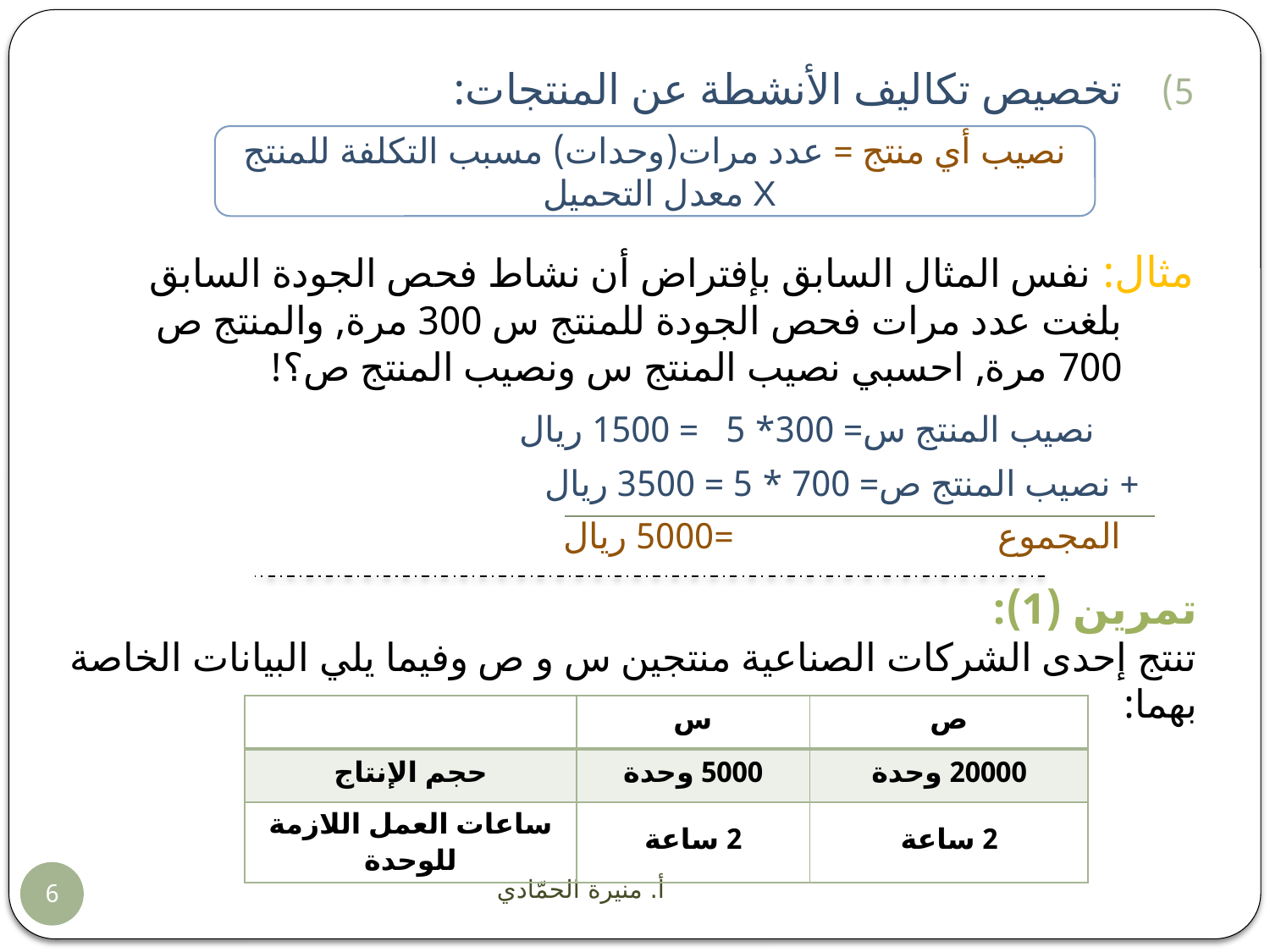

تخصيص تكاليف الأنشطة عن المنتجات:

مثال: نفس المثال السابق بإفتراض أن نشاط فحص الجودة السابق بلغت عدد مرات فحص الجودة للمنتج س 300 مرة, والمنتج ص 700 مرة, احسبي نصيب المنتج س ونصيب المنتج ص؟!
         نصيب المنتج س= 300* 5   = 1500 ريال
      + نصيب المنتج ص= 700 * 5 = 3500 ريال
        المجموع                             =5000 ريال

نصيب أي منتج = عدد مرات(وحدات) مسبب التكلفة للمنتج X معدل التحميل
تمرين (1):
تنتج إحدى الشركات الصناعية منتجين س و ص وفيما يلي البيانات الخاصة بهما:

|  | س | ص |
| --- | --- | --- |
| حجم الإنتاج | 5000 وحدة | 20000 وحدة |
| ساعات العمل اللازمة للوحدة | 2 ساعة | 2 ساعة |
أ. منيرة الحمّادي
6